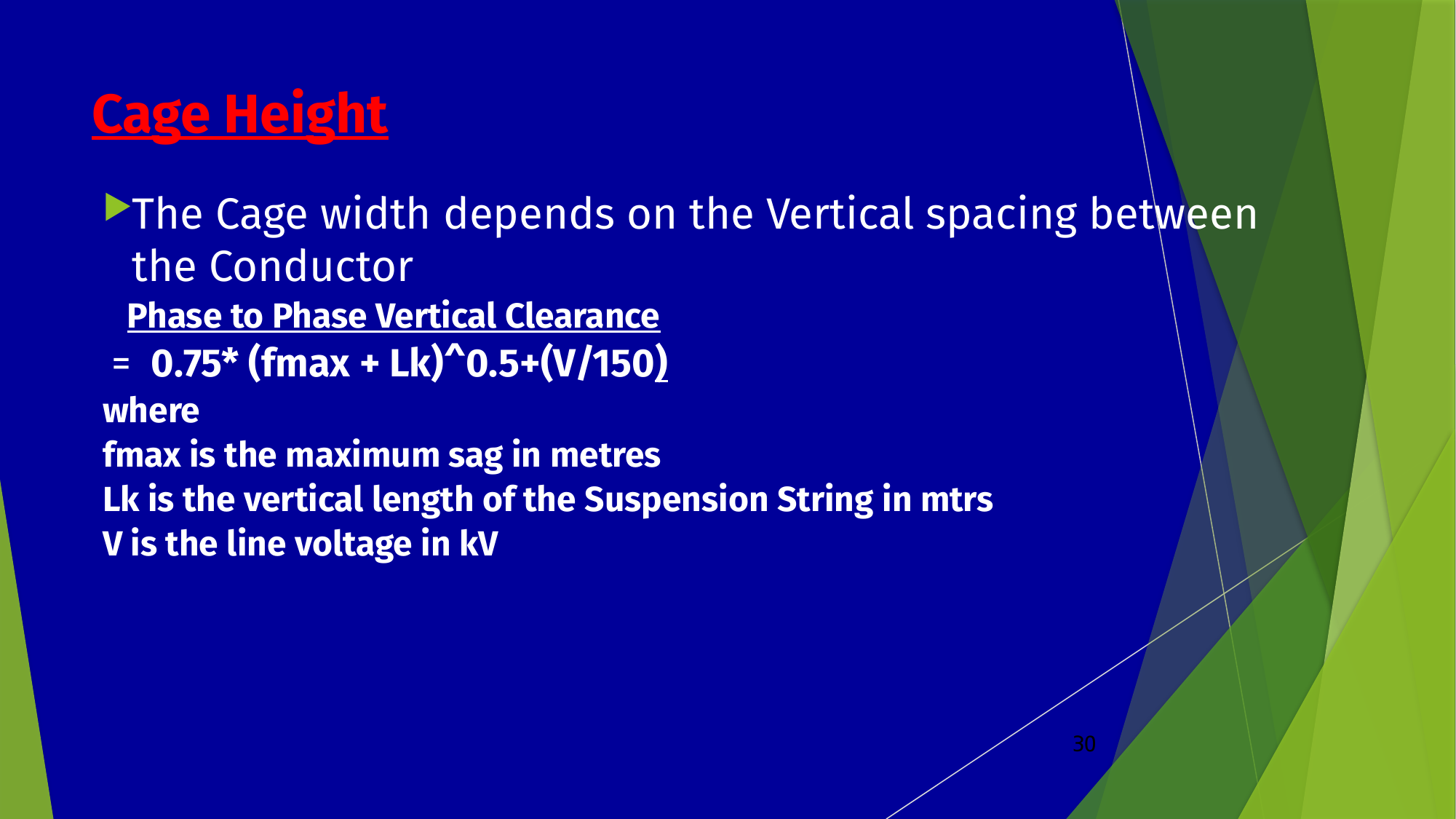

# Cage Height
The Cage width depends on the Vertical spacing between the Conductor
   Phase to Phase Vertical Clearance
 =  0.75* (fmax + Lk)^0.5+(V/150)
where
fmax is the maximum sag in metres
Lk is the vertical length of the Suspension String in mtrs
V is the line voltage in kV

30